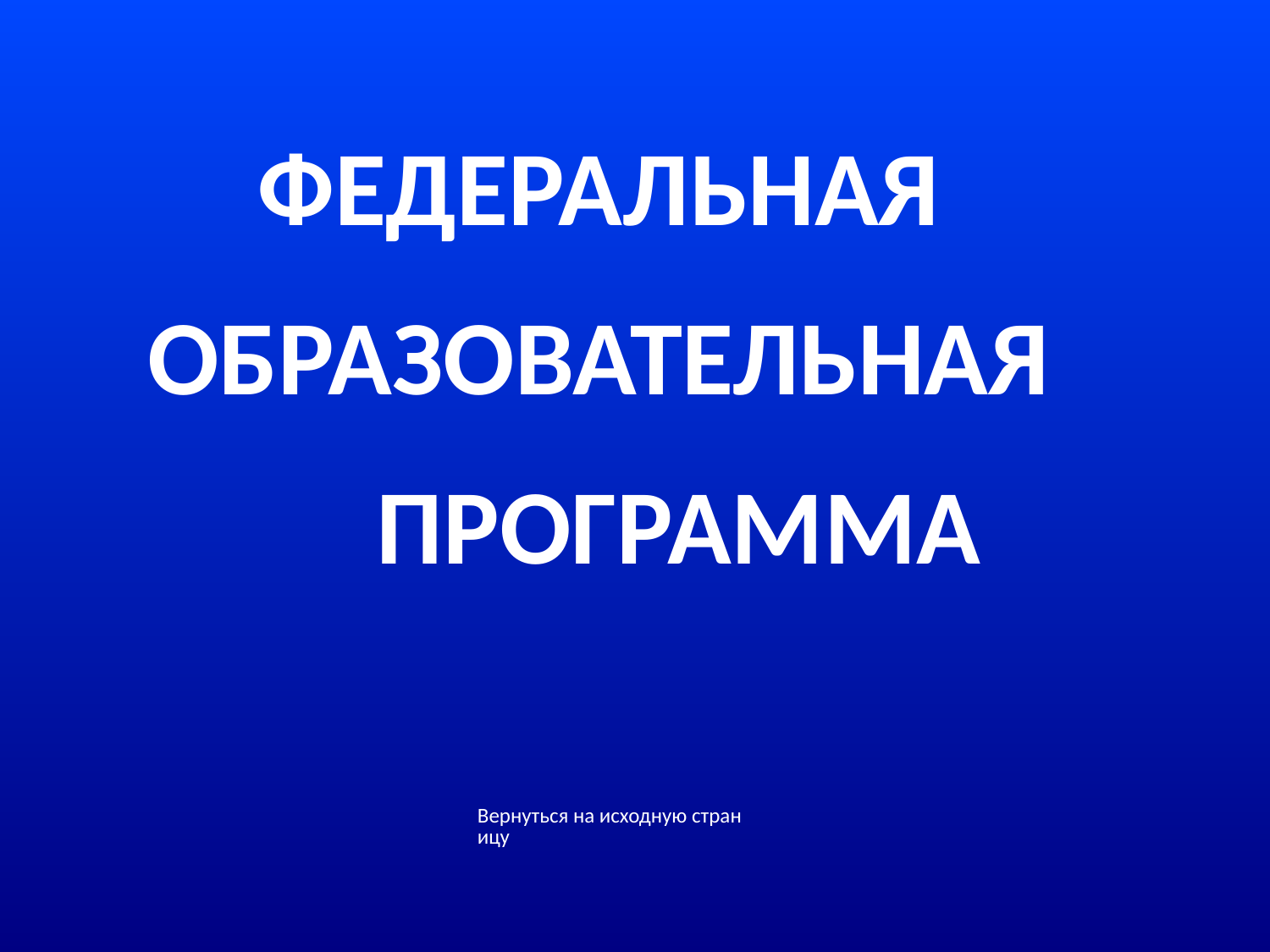

ФЕДЕРАЛЬНАЯ    ОБРАЗОВАТЕЛЬНАЯ      ПРОГРАММА
#
Вернуться на исходную страницу